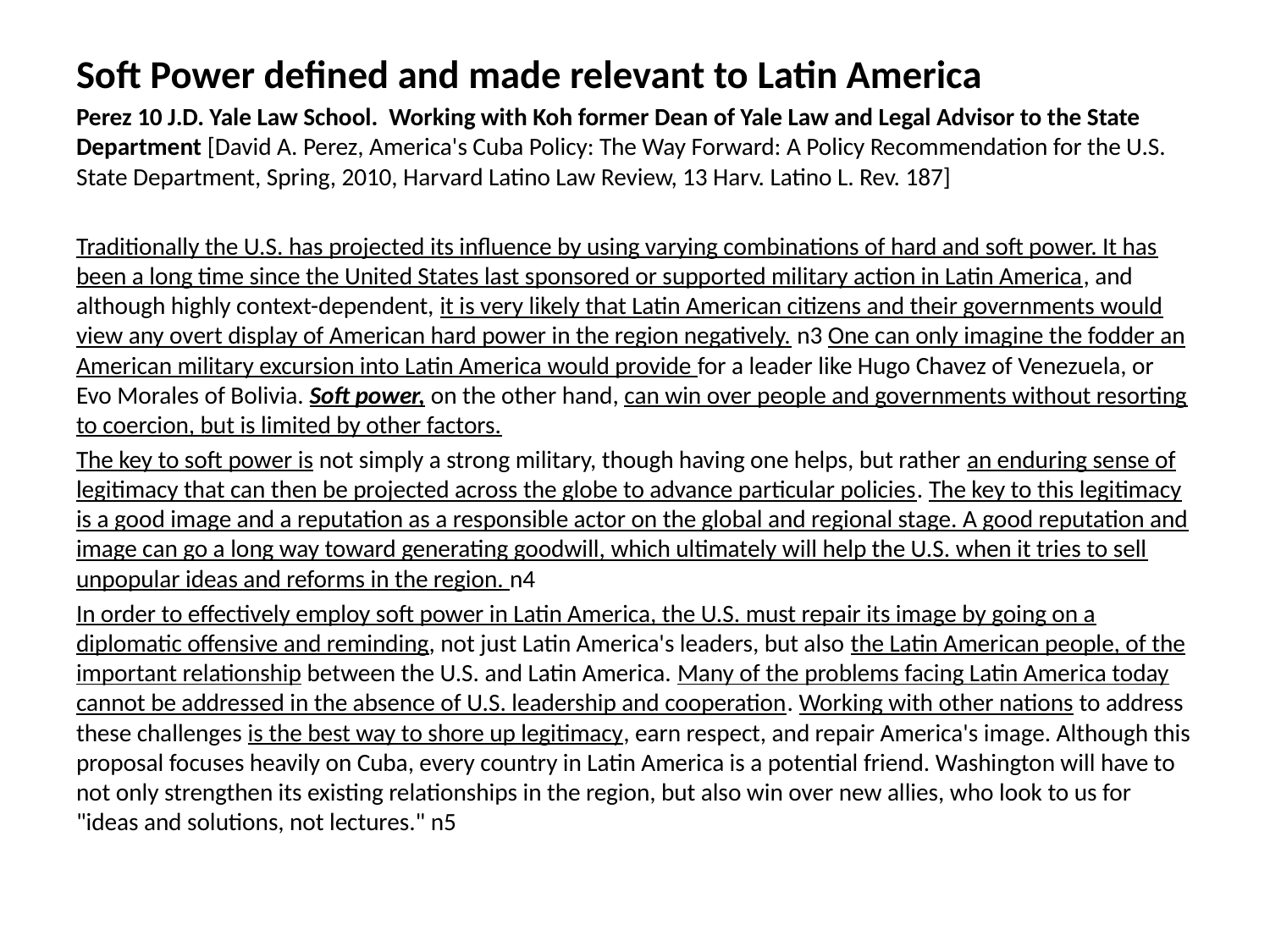

Soft Power defined and made relevant to Latin America
Perez 10 J.D. Yale Law School.  Working with Koh former Dean of Yale Law and Legal Advisor to the State Department [David A. Perez, America's Cuba Policy: The Way Forward: A Policy Recommendation for the U.S. State Department, Spring, 2010, Harvard Latino Law Review, 13 Harv. Latino L. Rev. 187]

Traditionally the U.S. has projected its influence by using varying combinations of hard and soft power. It has been a long time since the United States last sponsored or supported military action in Latin America, and although highly context-dependent, it is very likely that Latin American citizens and their governments would view any overt display of American hard power in the region negatively. n3 One can only imagine the fodder an American military excursion into Latin America would provide for a leader like Hugo Chavez of Venezuela, or Evo Morales of Bolivia. Soft power, on the other hand, can win over people and governments without resorting to coercion, but is limited by other factors.
The key to soft power is not simply a strong military, though having one helps, but rather an enduring sense of legitimacy that can then be projected across the globe to advance particular policies. The key to this legitimacy is a good image and a reputation as a responsible actor on the global and regional stage. A good reputation and image can go a long way toward generating goodwill, which ultimately will help the U.S. when it tries to sell unpopular ideas and reforms in the region. n4
In order to effectively employ soft power in Latin America, the U.S. must repair its image by going on a diplomatic offensive and reminding, not just Latin America's leaders, but also the Latin American people, of the important relationship between the U.S. and Latin America. Many of the problems facing Latin America today cannot be addressed in the absence of U.S. leadership and cooperation. Working with other nations to address these challenges is the best way to shore up legitimacy, earn respect, and repair America's image. Although this proposal focuses heavily on Cuba, every country in Latin America is a potential friend. Washington will have to not only strengthen its existing relationships in the region, but also win over new allies, who look to us for "ideas and solutions, not lectures." n5